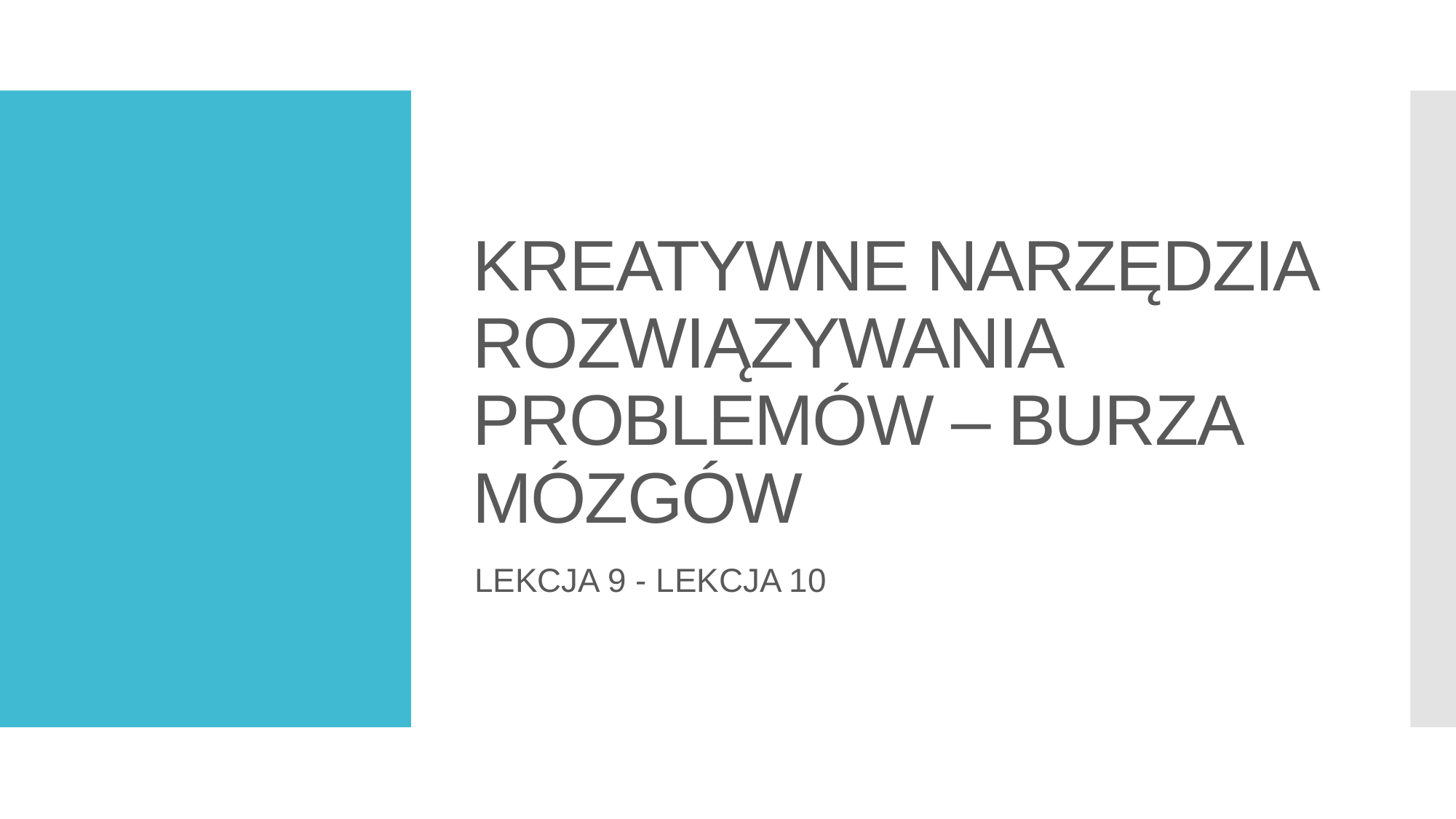

# KREATYWNE NARZĘDZIA ROZWIĄZYWANIA PROBLEMÓW – BURZA MÓZGÓW
LEKCJA 9 - LEKCJA 10